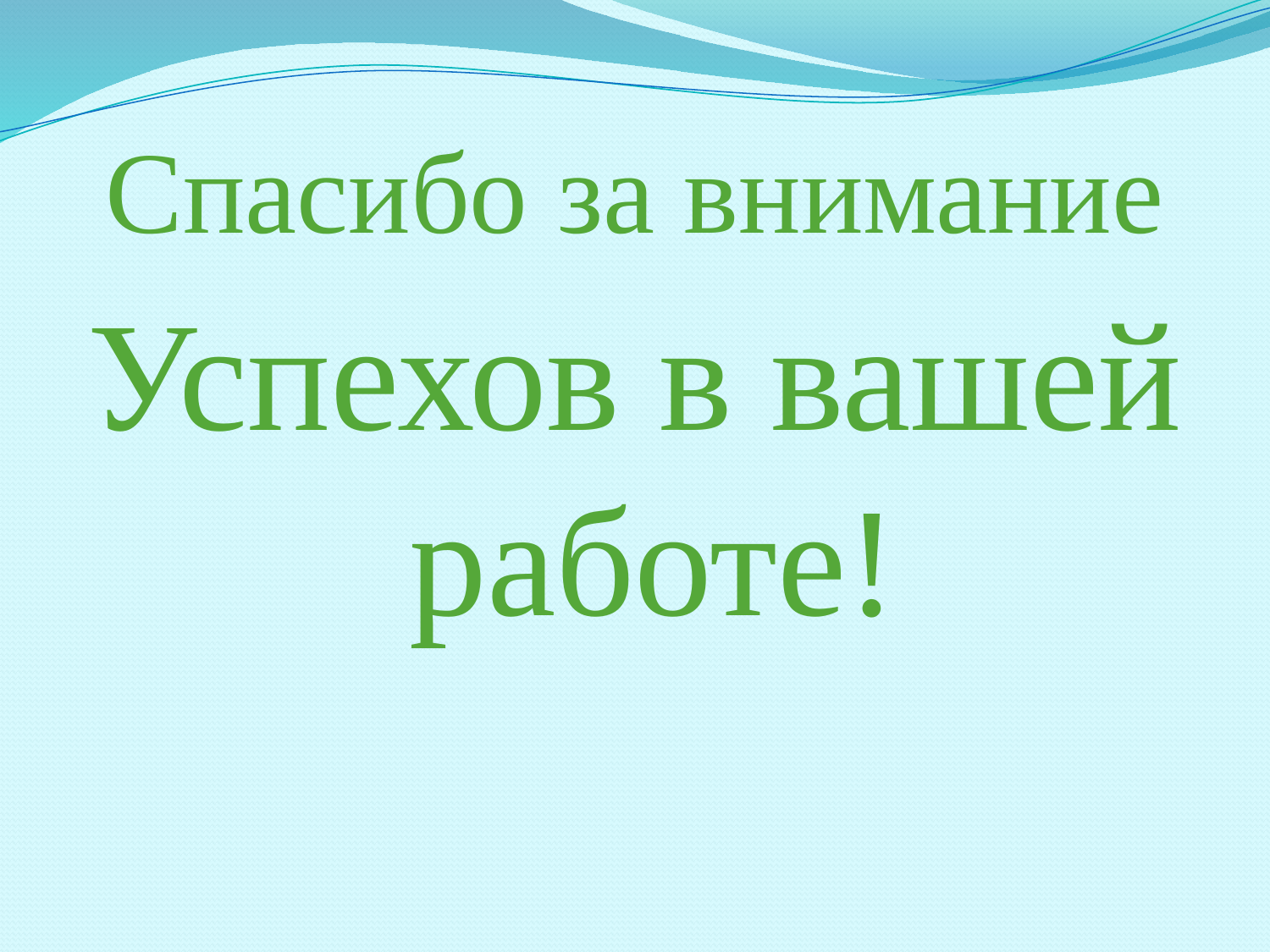

# Спасибо за внимание
Успехов в вашей работе!